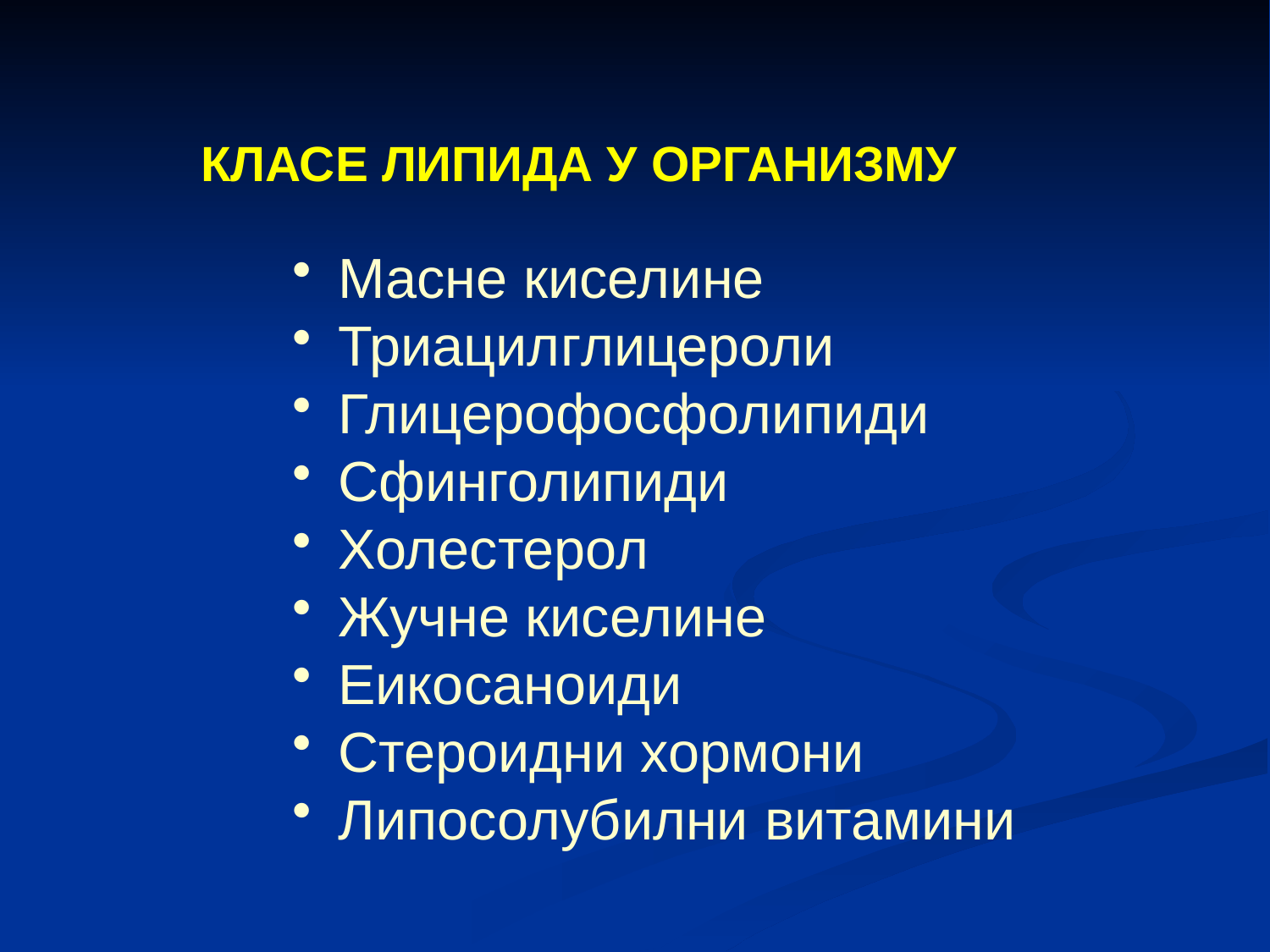

КЛАСЕ ЛИПИДА У ОРГАНИЗМУ
 Масне киселине
 Триацилглицероли
 Глицерофосфолипиди
 Сфинголипиди
 Холестерол
 Жучне киселине
 Еикосаноиди
 Стероидни хормони
 Липосолубилни витамини